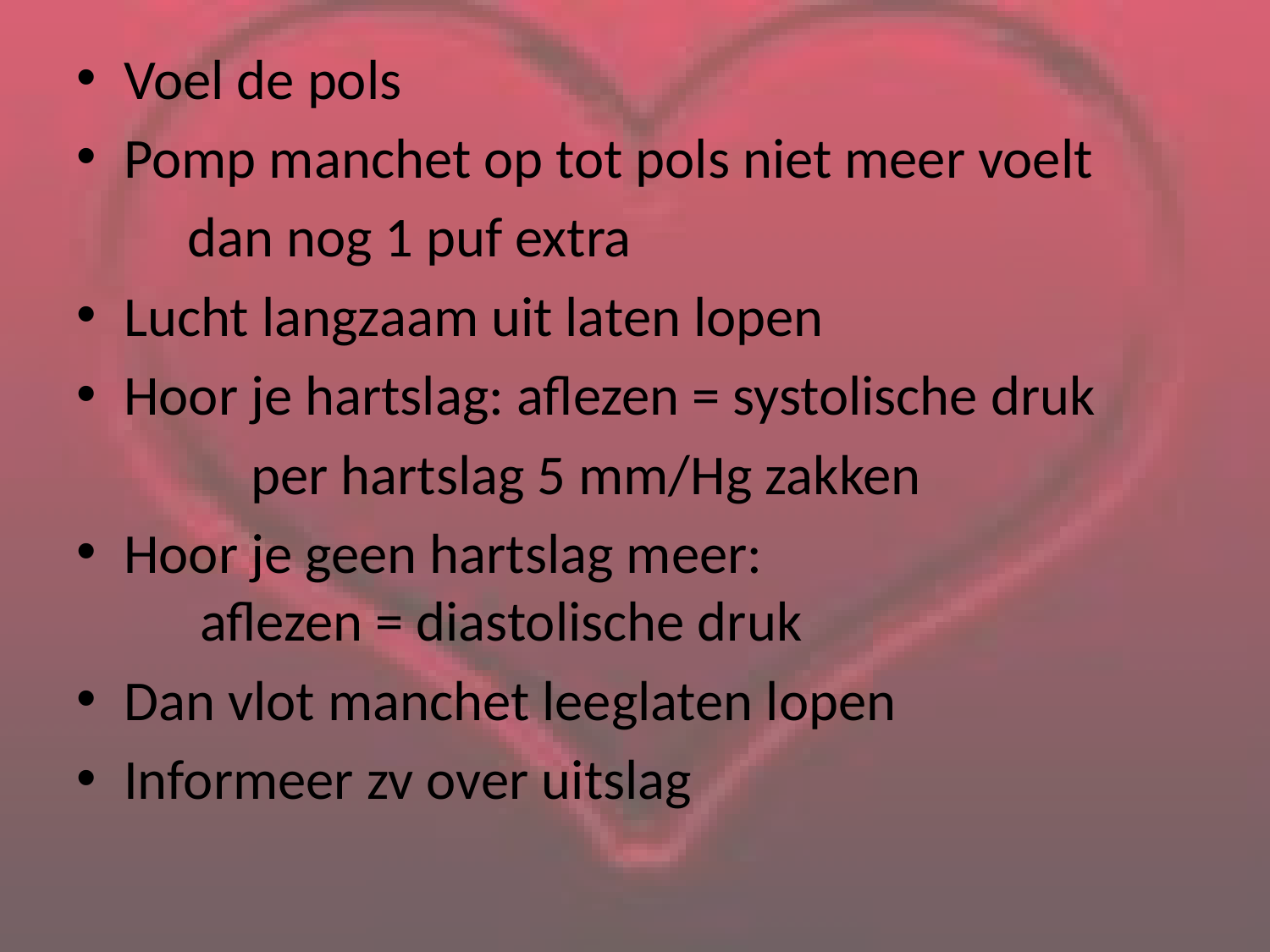

Voel de pols
Pomp manchet op tot pols niet meer voelt
	     dan nog 1 puf extra
Lucht langzaam uit laten lopen
Hoor je hartslag: aflezen = systolische druk
		per hartslag 5 mm/Hg zakken
Hoor je geen hartslag meer:
      aflezen = diastolische druk
Dan vlot manchet leeglaten lopen
Informeer zv over uitslag

#